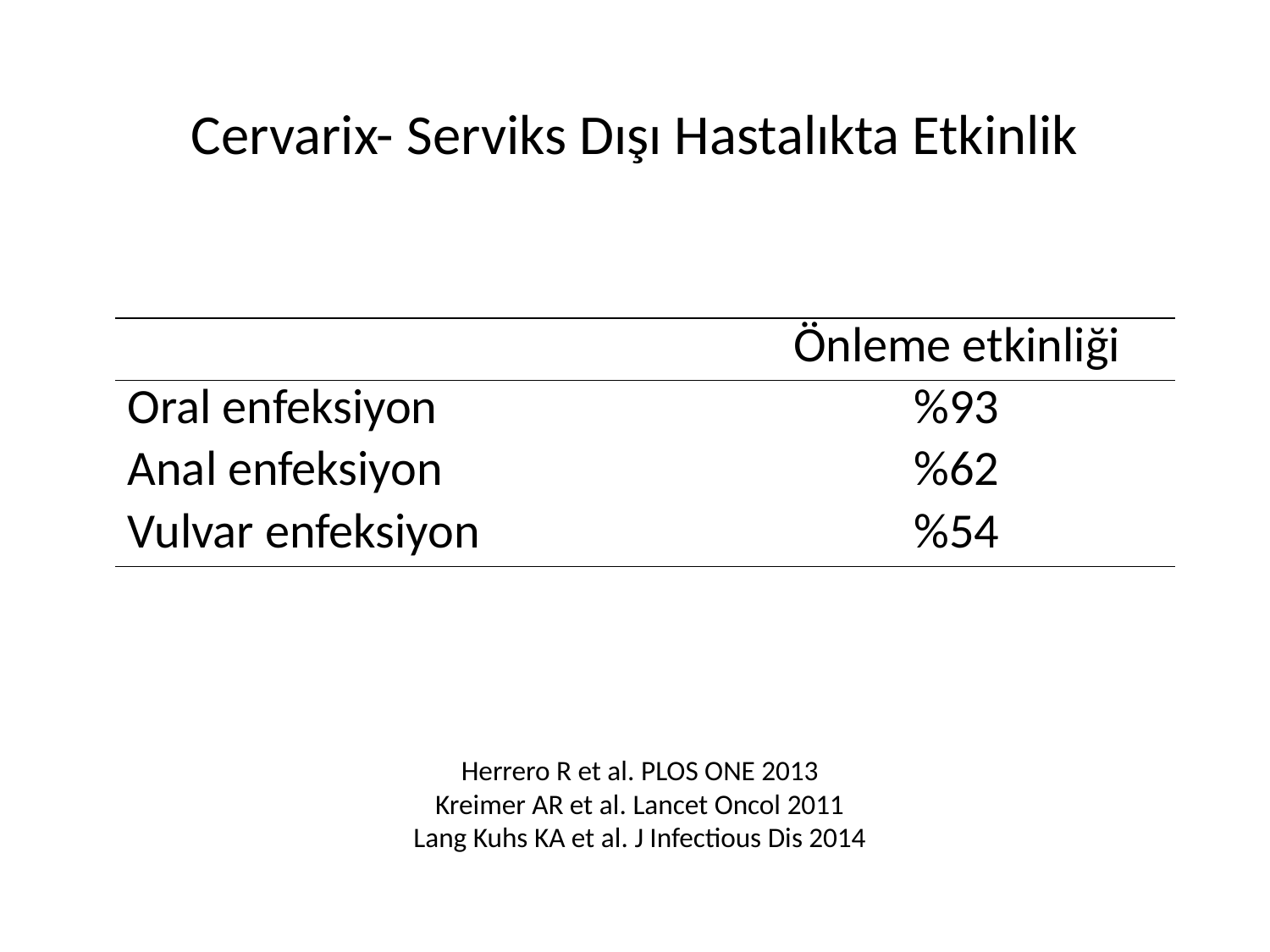

# Cervarix- Serviks Dışı Hastalıkta Etkinlik
|  | Önleme etkinliği |
| --- | --- |
| Oral enfeksiyon | %93 |
| Anal enfeksiyon | %62 |
| Vulvar enfeksiyon | %54 |
Herrero R et al. PLOS ONE 2013
Kreimer AR et al. Lancet Oncol 2011
Lang Kuhs KA et al. J Infectious Dis 2014